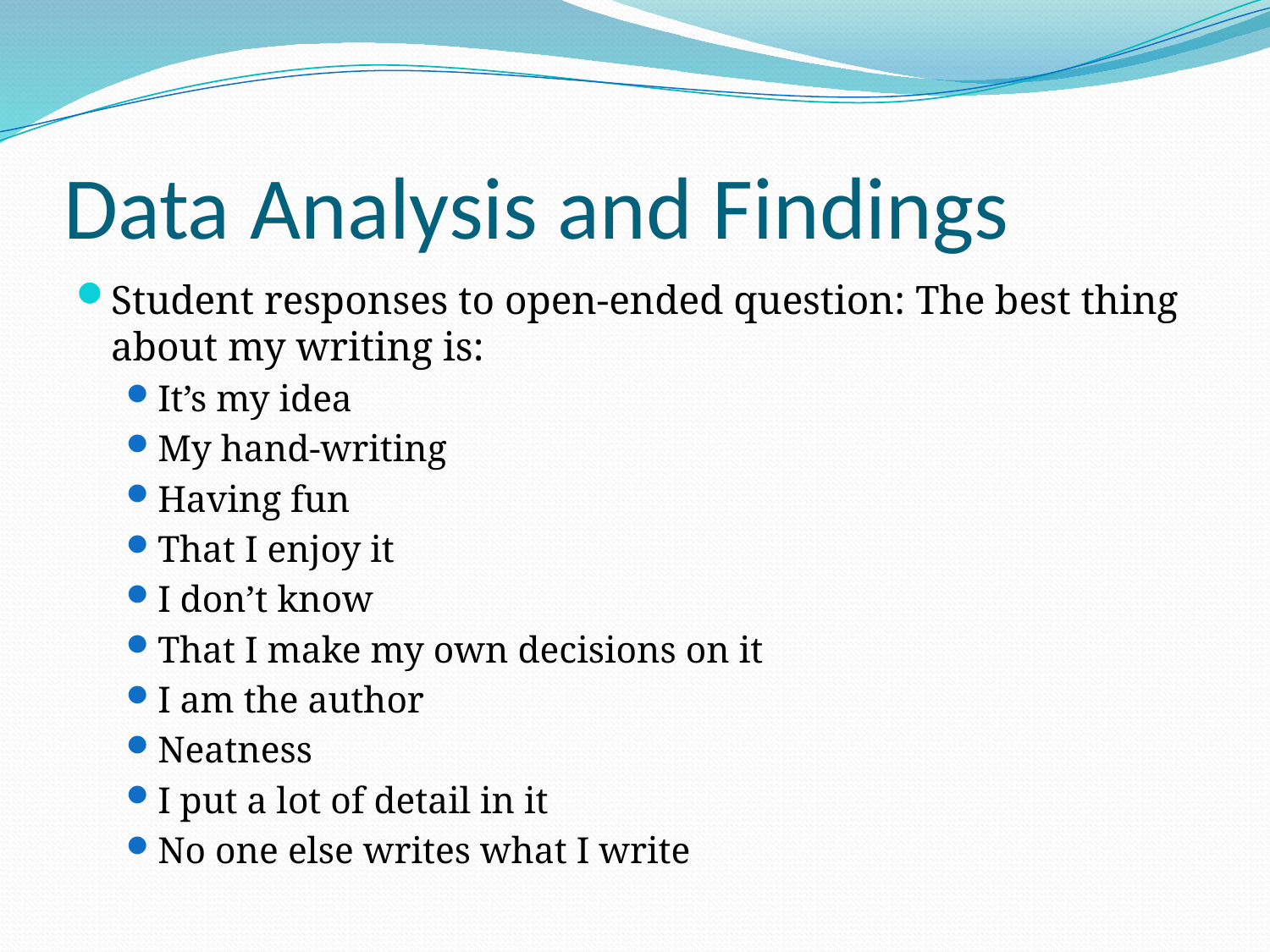

# Data Analysis and Findings
Student responses to open-ended question: The best thing about my writing is:
It’s my idea
My hand-writing
Having fun
That I enjoy it
I don’t know
That I make my own decisions on it
I am the author
Neatness
I put a lot of detail in it
No one else writes what I write